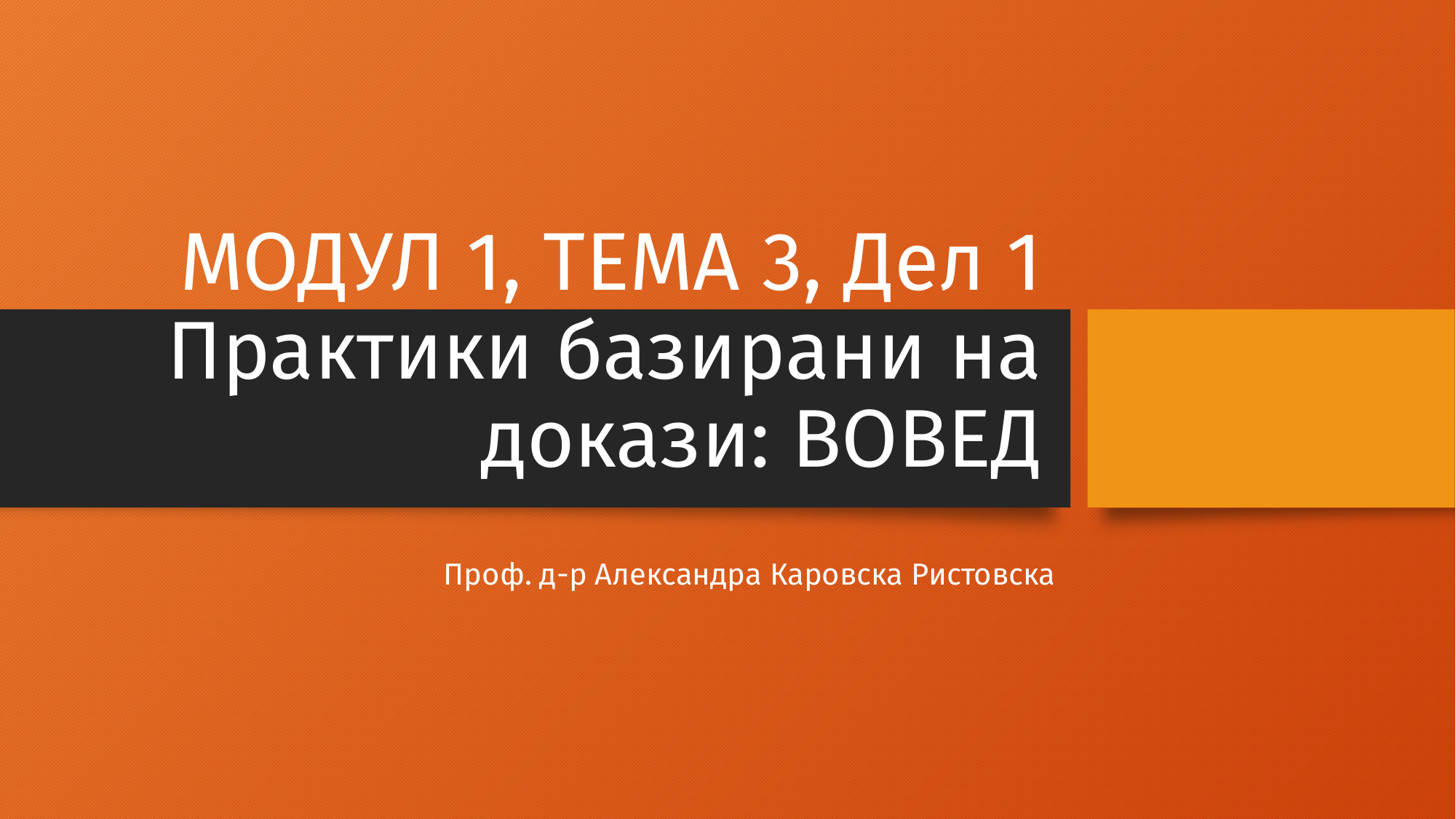

# МОДУЛ 1, ТЕМА 3, Дел 1 Практики базирани на докази: ВОВЕД
Проф. д-р Александра Каровска Ристовска